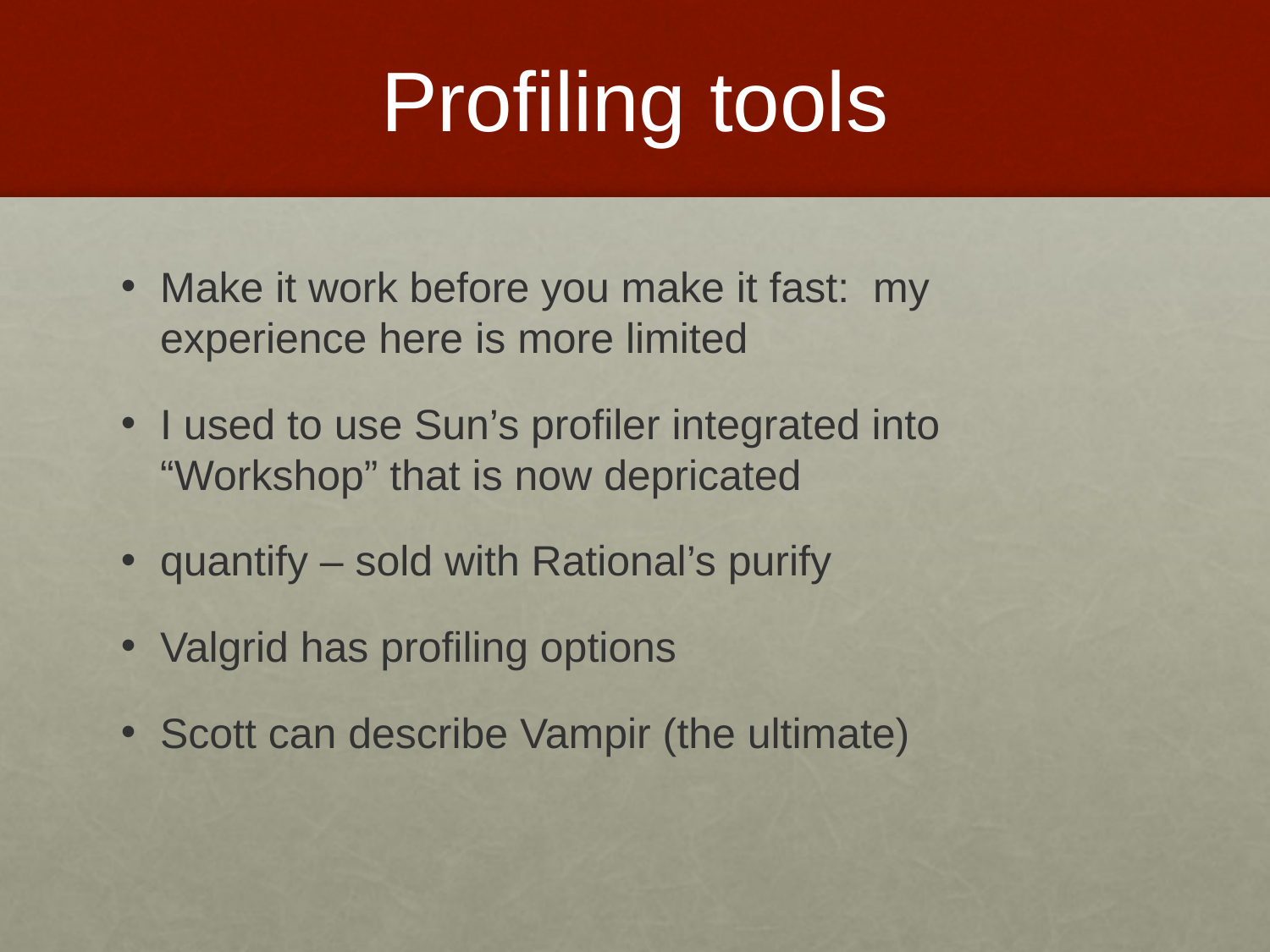

# Profiling tools
Make it work before you make it fast:  my experience here is more limited
I used to use Sun’s profiler integrated into “Workshop” that is now depricated
quantify – sold with Rational’s purify
Valgrid has profiling options
Scott can describe Vampir (the ultimate)